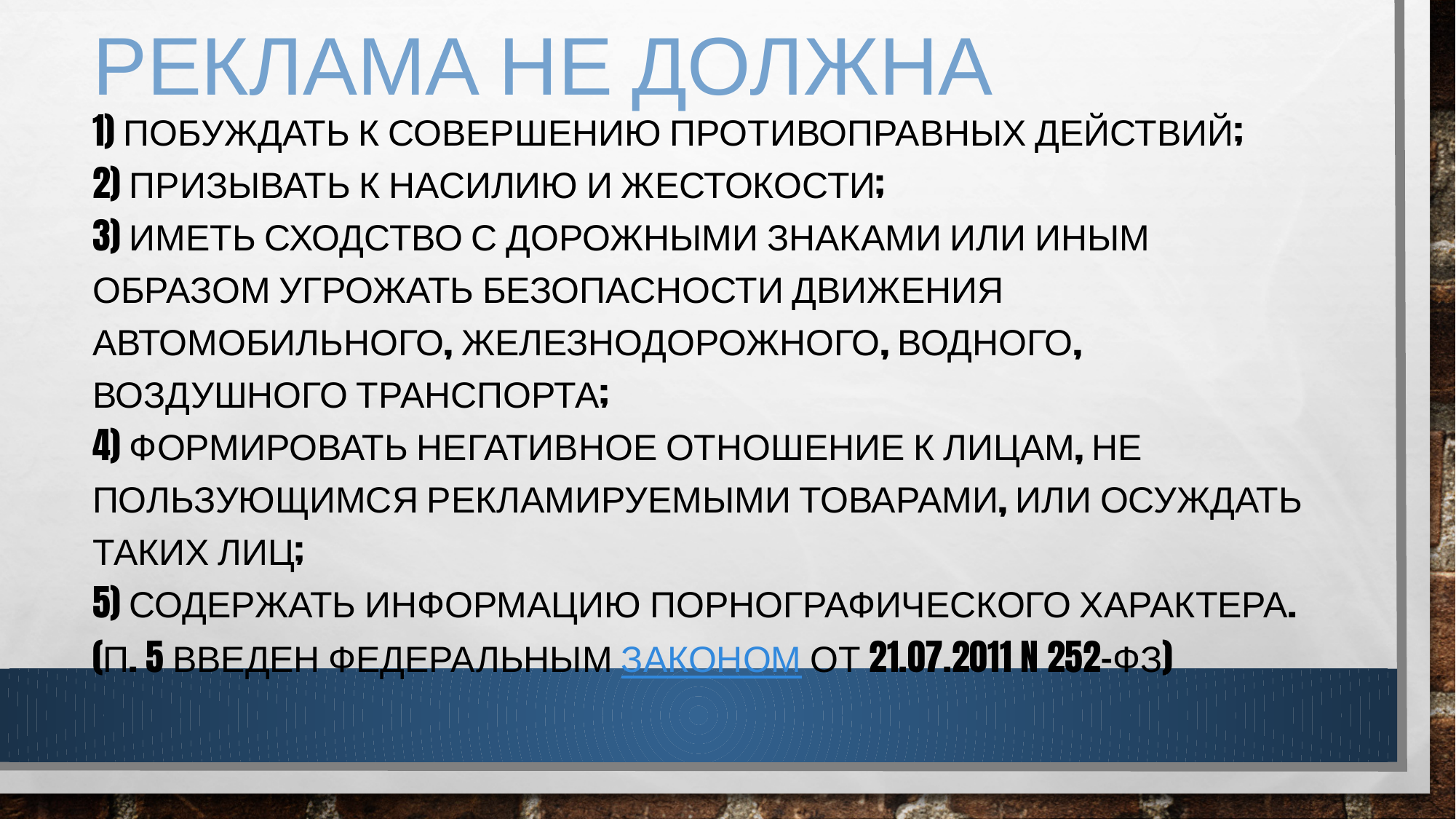

# Реклама не должна
1) побуждать к совершению противоправных действий;
2) призывать к насилию и жестокости;
3) иметь сходство с дорожными знаками или иным образом угрожать безопасности движения автомобильного, железнодорожного, водного, воздушного транспорта;
4) формировать негативное отношение к лицам, не пользующимся рекламируемыми товарами, или осуждать таких лиц;
5) содержать информацию порнографического характера.(п. 5 введен Федеральным законом от 21.07.2011 N 252-ФЗ)